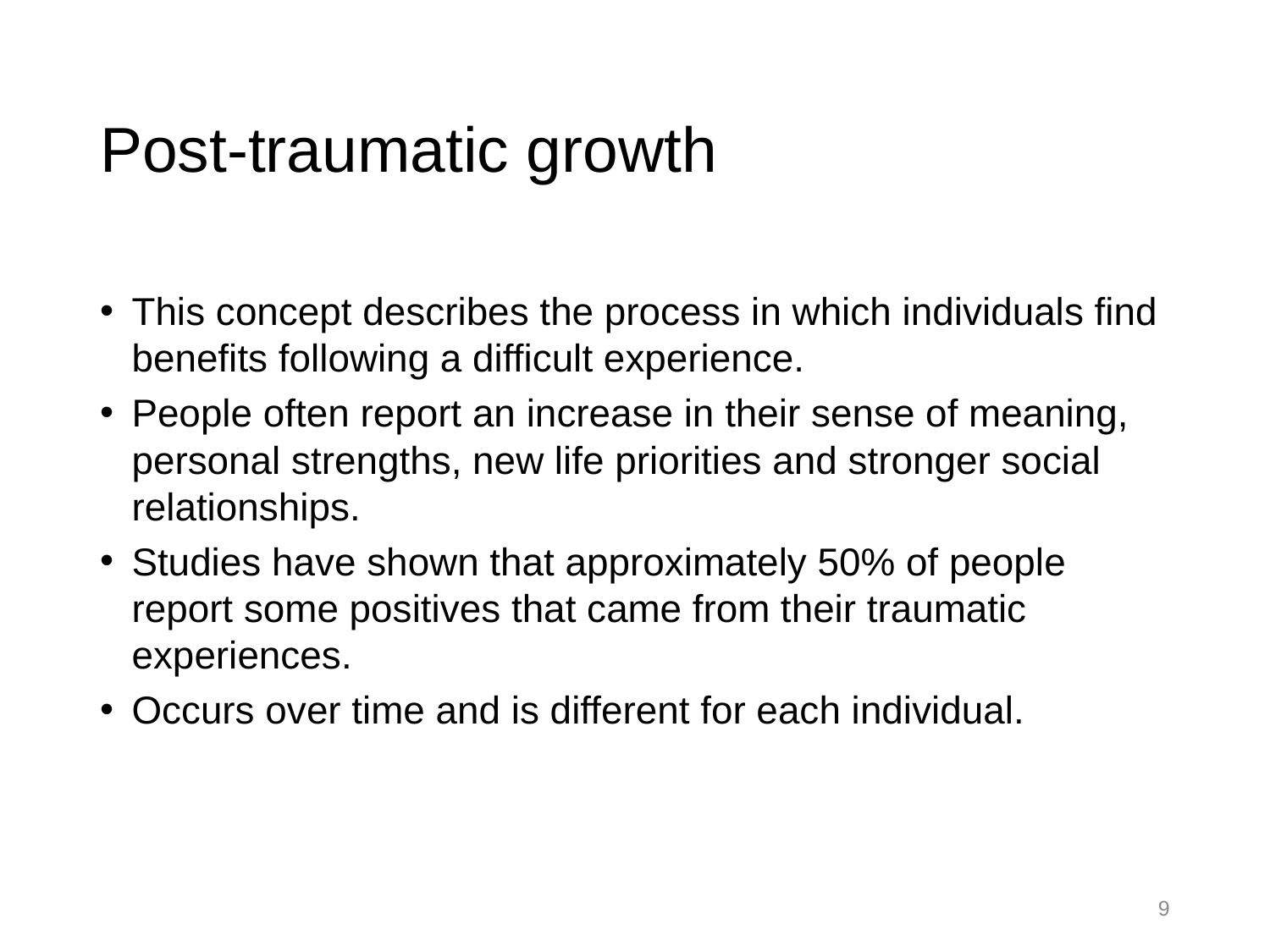

# Post-traumatic growth
This concept describes the process in which individuals find benefits following a difficult experience.
People often report an increase in their sense of meaning, personal strengths, new life priorities and stronger social relationships.
Studies have shown that approximately 50% of people report some positives that came from their traumatic experiences.
Occurs over time and is different for each individual.
9